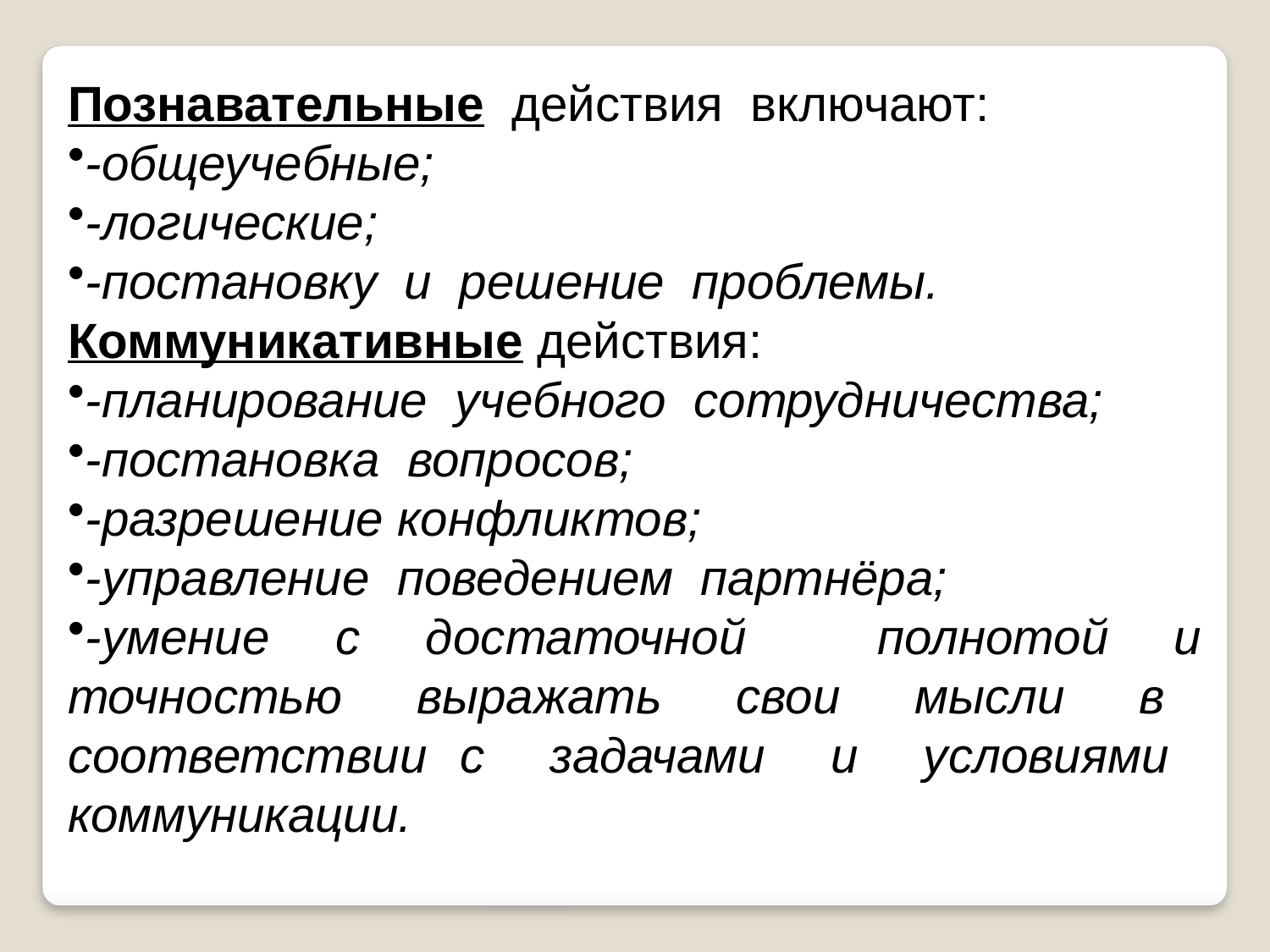

Познавательные  действия  включают:
-общеучебные;
-логические;
-постановку  и  решение  проблемы.
Коммуникативные действия:
-планирование  учебного  сотрудничества;
-постановка  вопросов;
-разрешение конфликтов;
-управление  поведением  партнёра;
-умение с достаточной  полнотой и точностью  выражать  свои  мысли  в  соответствии с  задачами  и  условиями  коммуникации.